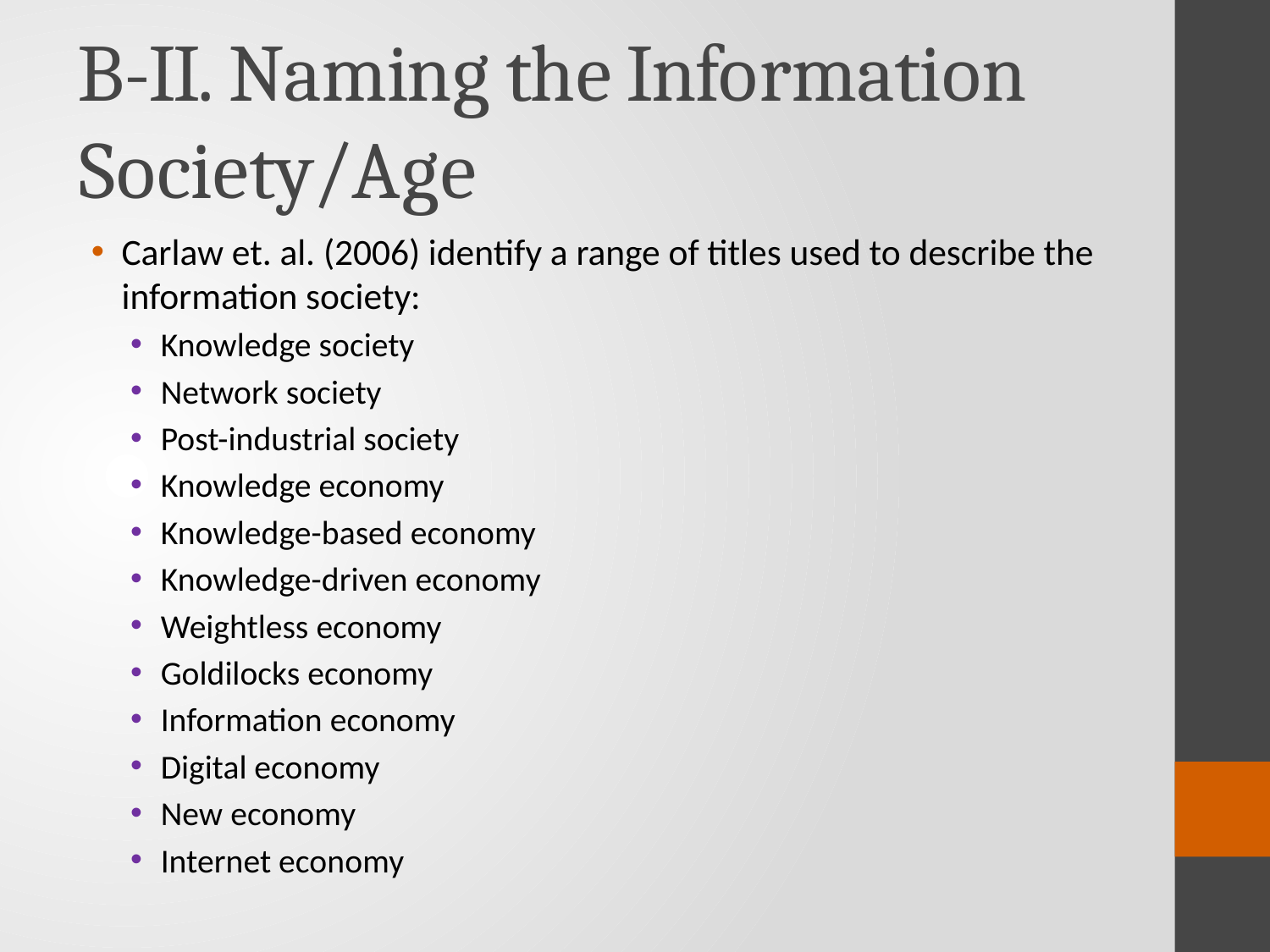

# B-II. Naming the Information Society/Age
Carlaw et. al. (2006) identify a range of titles used to describe the information society:
Knowledge society
Network society
Post-industrial society
Knowledge economy
Knowledge-based economy
Knowledge-driven economy
Weightless economy
Goldilocks economy
Information economy
Digital economy
New economy
Internet economy